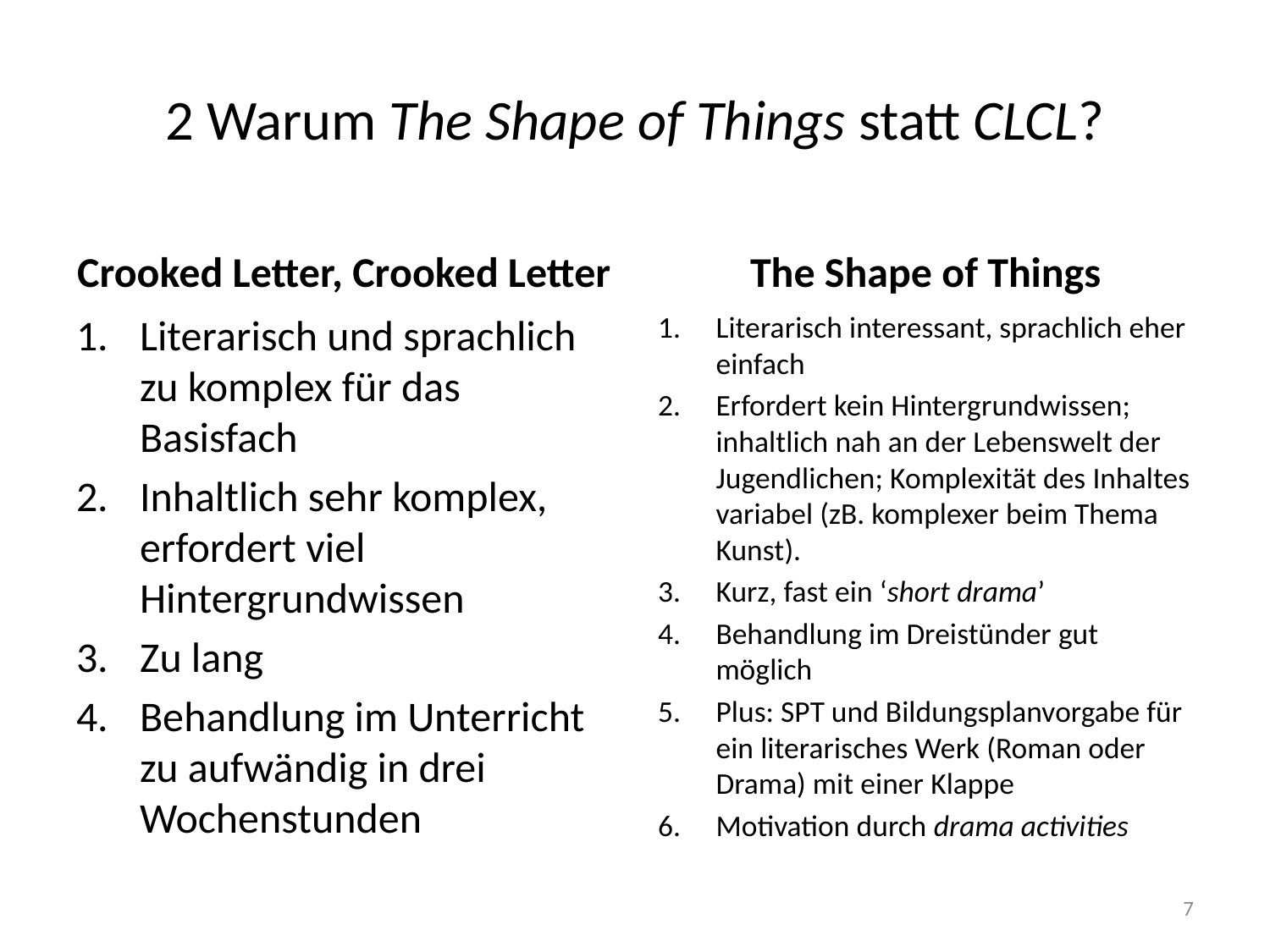

# 2 Warum The Shape of Things statt CLCL?
Crooked Letter, Crooked Letter
The Shape of Things
Literarisch und sprachlich zu komplex für das Basisfach
Inhaltlich sehr komplex, erfordert viel Hintergrundwissen
Zu lang
Behandlung im Unterricht zu aufwändig in drei Wochenstunden
Literarisch interessant, sprachlich eher einfach
Erfordert kein Hintergrundwissen; inhaltlich nah an der Lebenswelt der Jugendlichen; Komplexität des Inhaltes variabel (zB. komplexer beim Thema Kunst).
Kurz, fast ein ‘short drama’
Behandlung im Dreistünder gut möglich
Plus: SPT und Bildungsplanvorgabe für ein literarisches Werk (Roman oder Drama) mit einer Klappe
Motivation durch drama activities
7